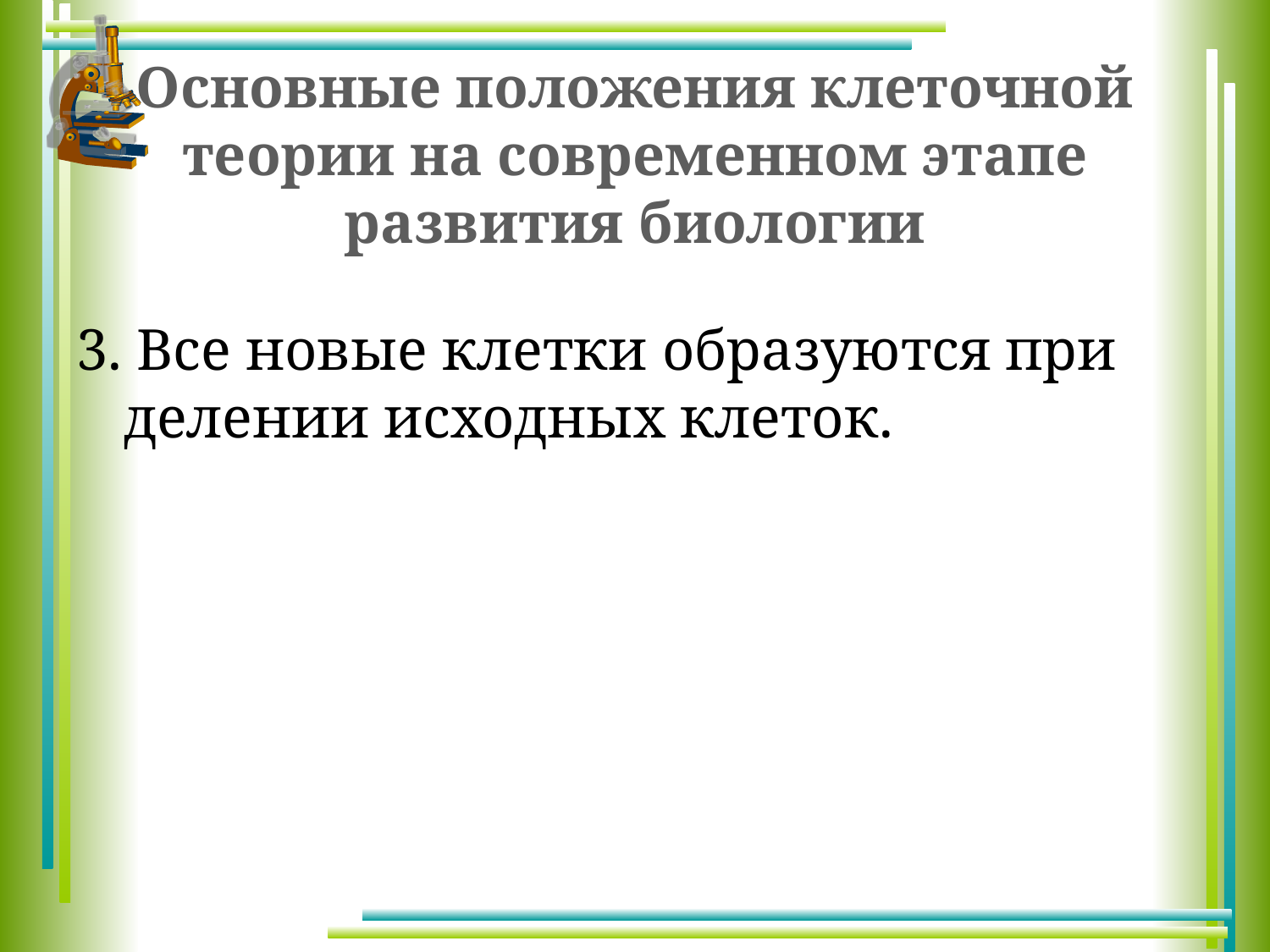

# Основные положения клеточной теории на современном этапе развития биологии
3. Все новые клетки образуются при делении исходных клеток.